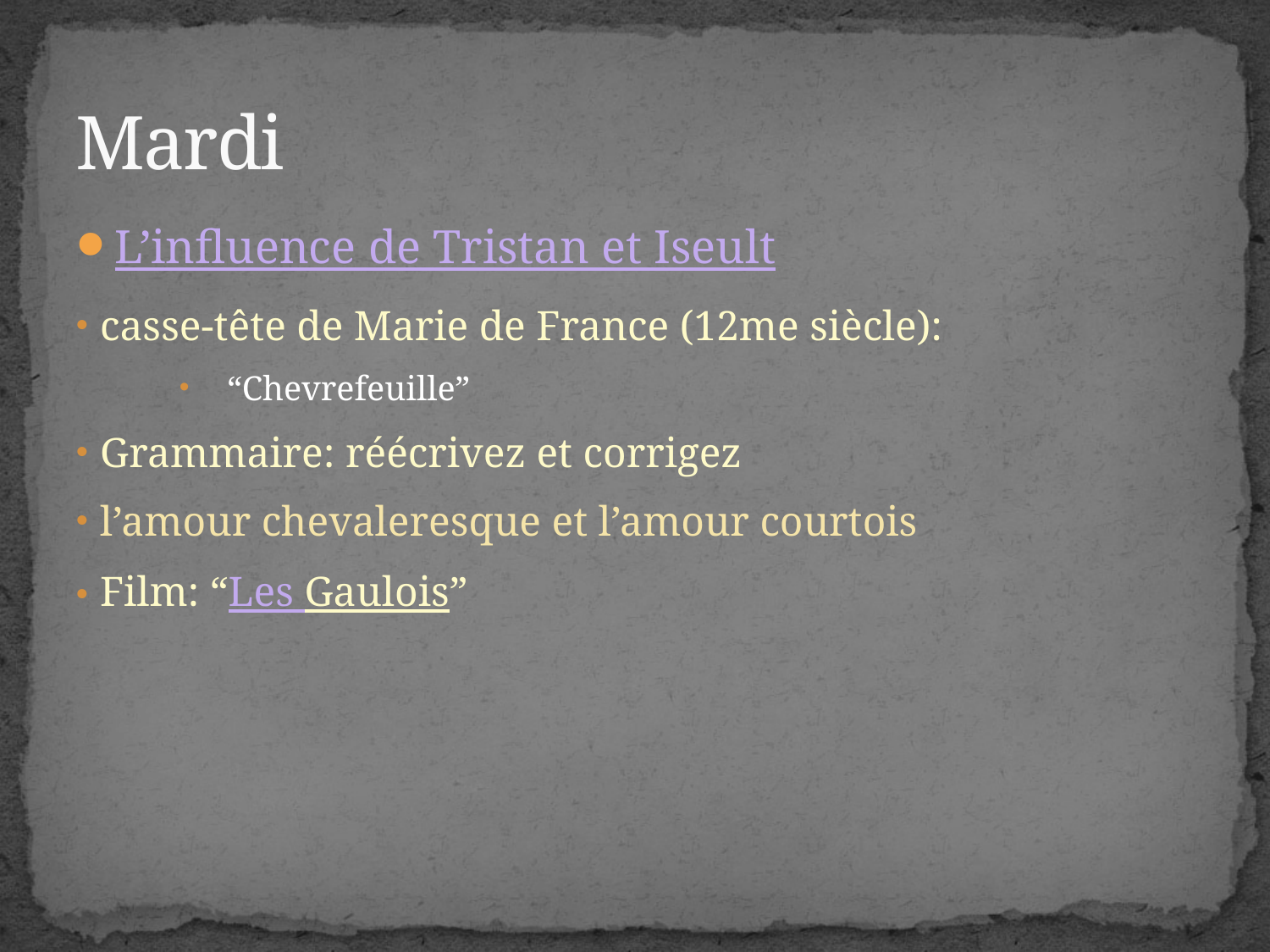

# Mardi
L’influence de Tristan et Iseult
casse-tête de Marie de France (12me siècle):
“Chevrefeuille”
Grammaire: réécrivez et corrigez
l’amour chevaleresque et l’amour courtois
Film: “Les Gaulois”